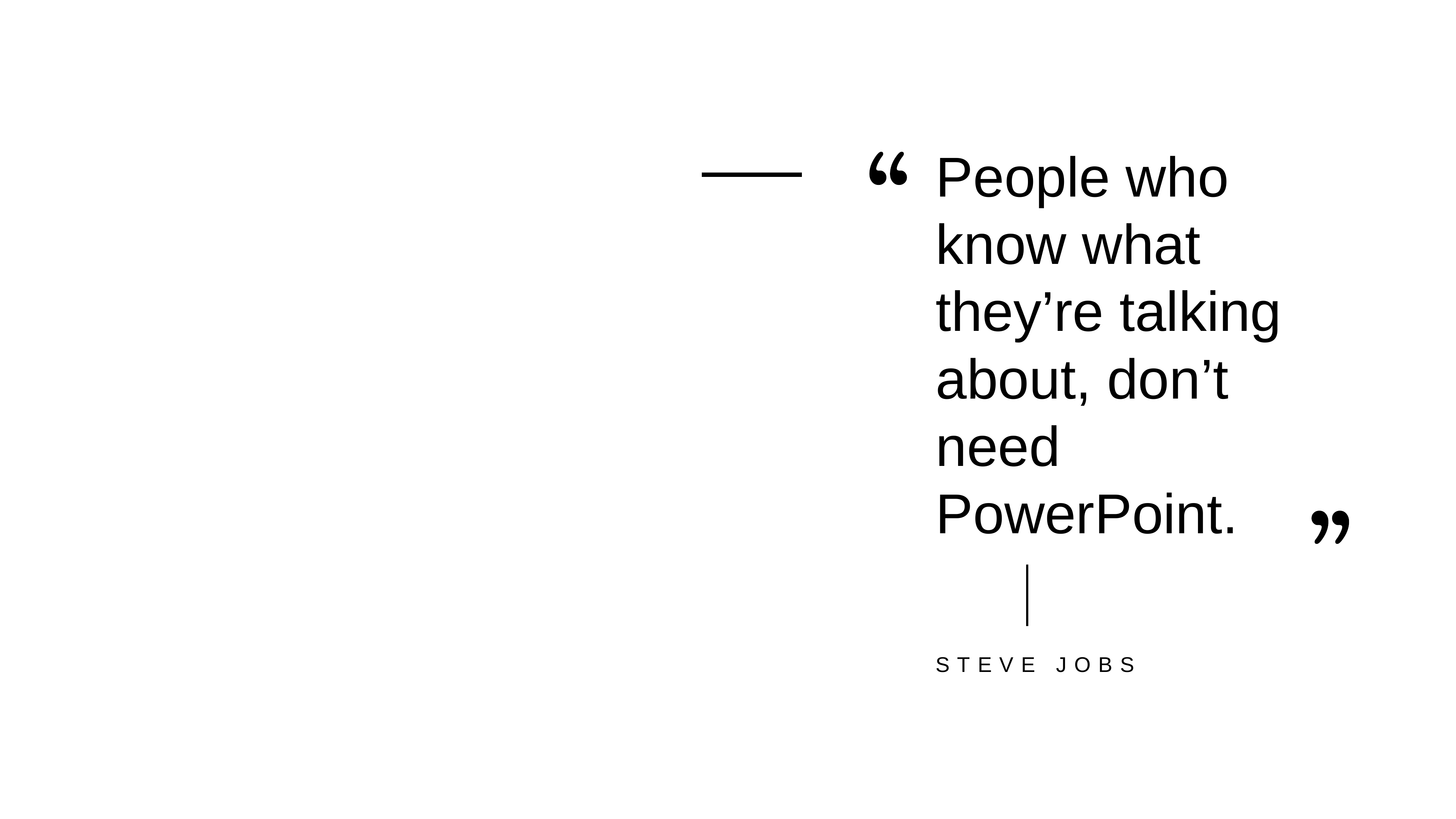

People who know what they’re talking about, don’t need PowerPoint.

Steve Jobs